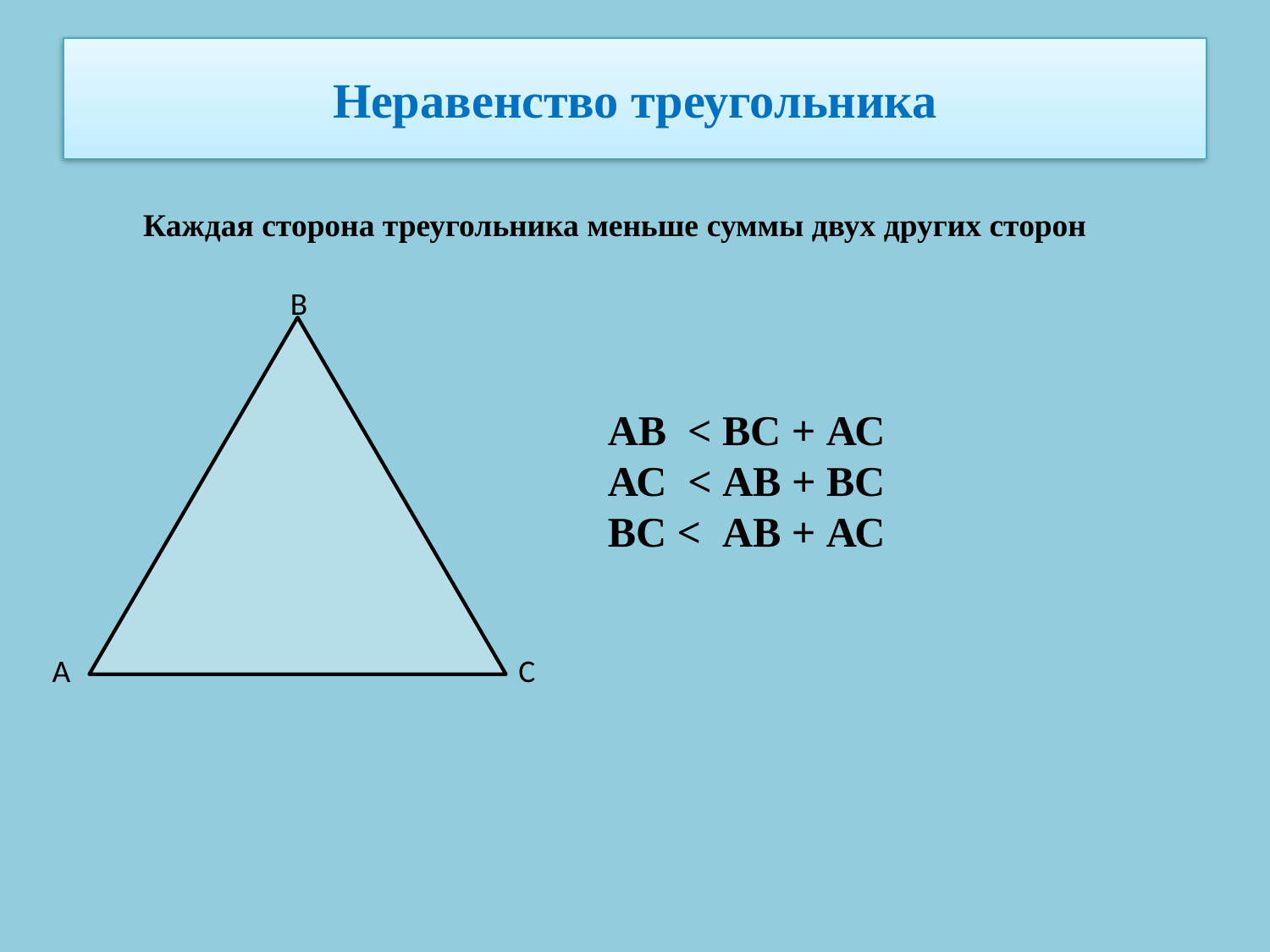

# Неравенство треугольника
Каждая сторона треугольника меньше суммы двух других сторон
В

АВ  < ВС + АС
АС  < АВ + ВС
ВС <  АВ + АС
А
С